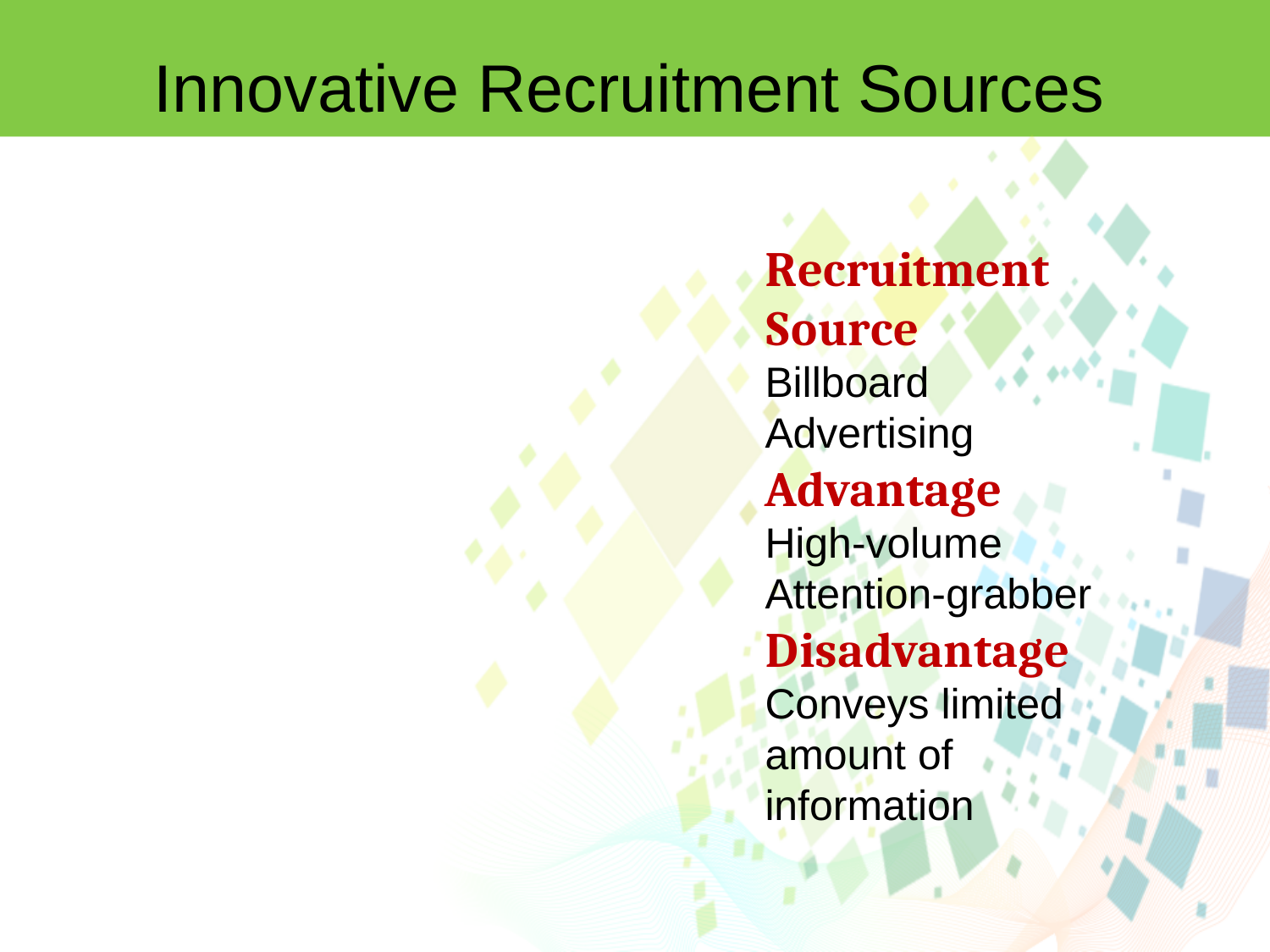

Innovative Recruitment Sources
Recruitment Source
Billboard Advertising
Advantage
High-volume Attention-grabber
Disadvantage
Conveys limited amount of information